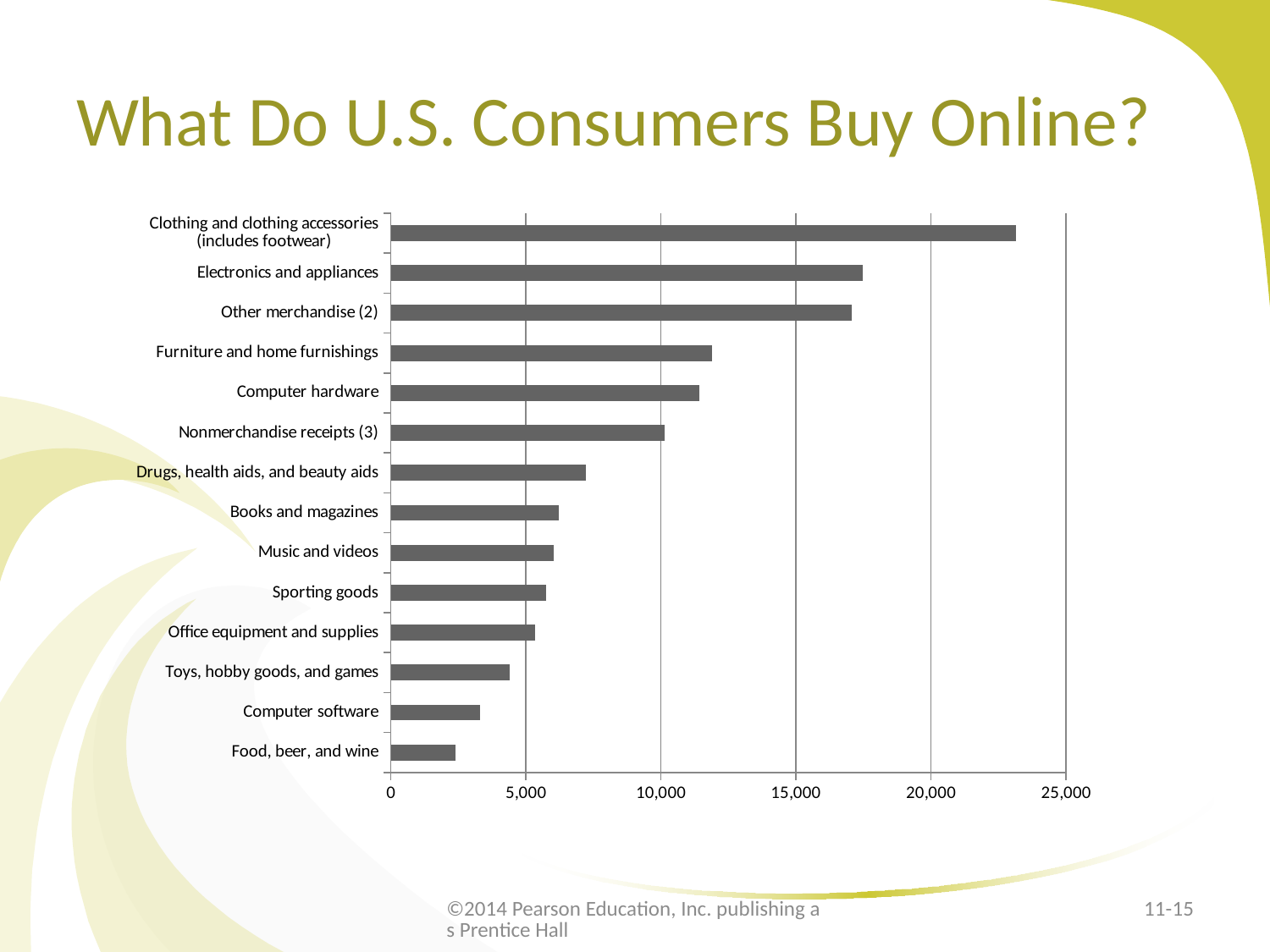

# What Do U.S. Consumers Buy Online?

### Chart

| Category |  |
|---|---|
| Food, beer, and wine | 2391.0 |
| Computer software | 3315.0 |
| Toys, hobby goods, and games | 4395.0 |
| Office equipment and supplies | 5343.0 |
| Sporting goods | 5741.0 |
| Music and videos | 6042.0 |
| Books and magazines | 6231.0 |
| Drugs, health aids, and beauty aids | 7220.0 |
| Nonmerchandise receipts (3) | 10138.0 |
| Computer hardware | 11421.0 |
| Furniture and home furnishings | 11882.0 |
| Other merchandise (2) | 17048.0 |
| Electronics and appliances | 17462.0 |
| Clothing and clothing accessories (includes footwear) | 23157.0 |
©2014 Pearson Education, Inc. publishing as Prentice Hall
11-15